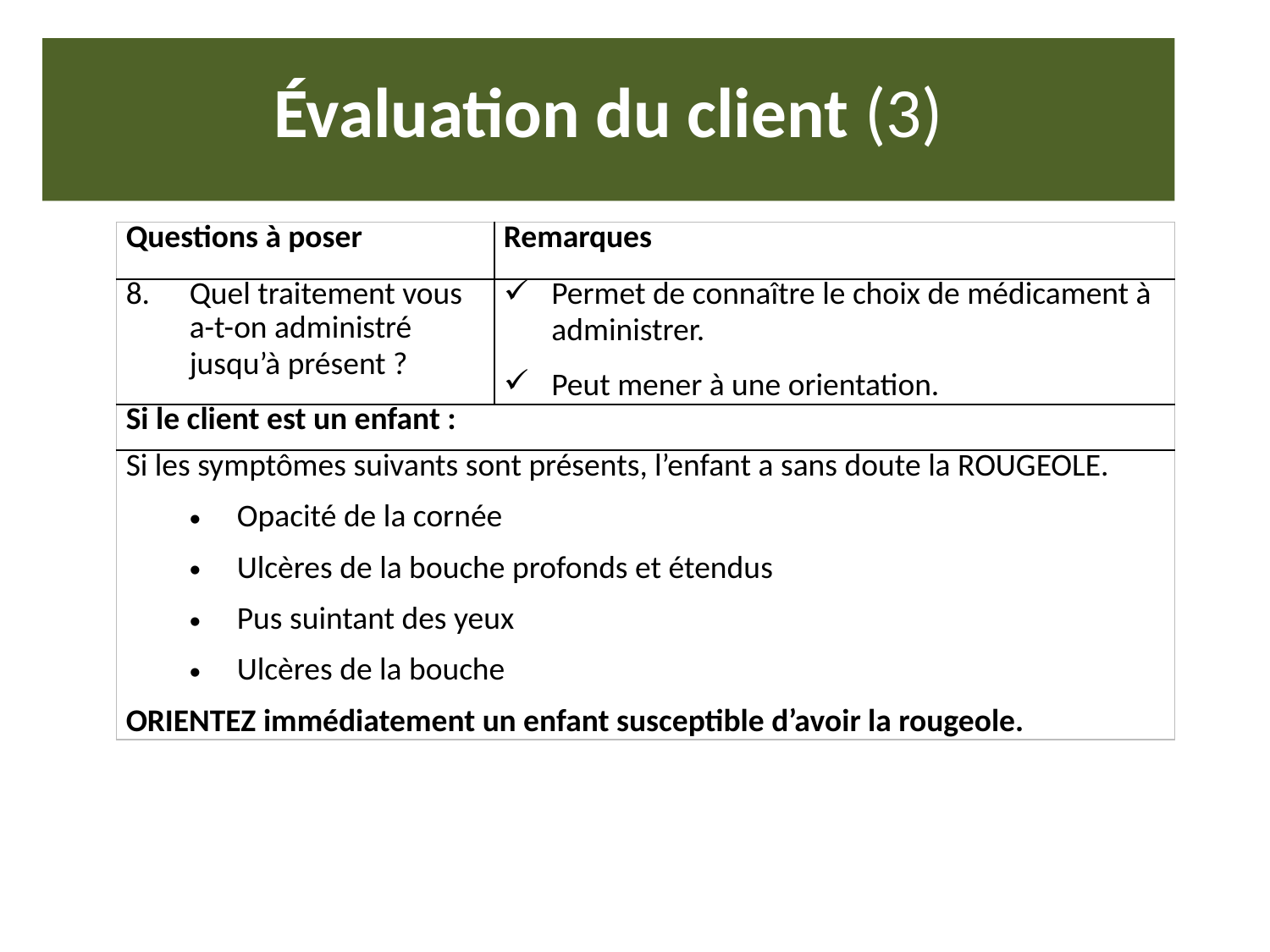

# Évaluation du client (3)
| Questions à poser | Remarques |
| --- | --- |
| Quel traitement vous a-t-on administré jusqu’à présent ? | Permet de connaître le choix de médicament à administrer. Peut mener à une orientation. |
| Si le client est un enfant : |  |
| Si les symptômes suivants sont présents, l’enfant a sans doute la ROUGEOLE. Opacité de la cornée Ulcères de la bouche profonds et étendus Pus suintant des yeux Ulcères de la bouche ORIENTEZ immédiatement un enfant susceptible d’avoir la rougeole. |  |